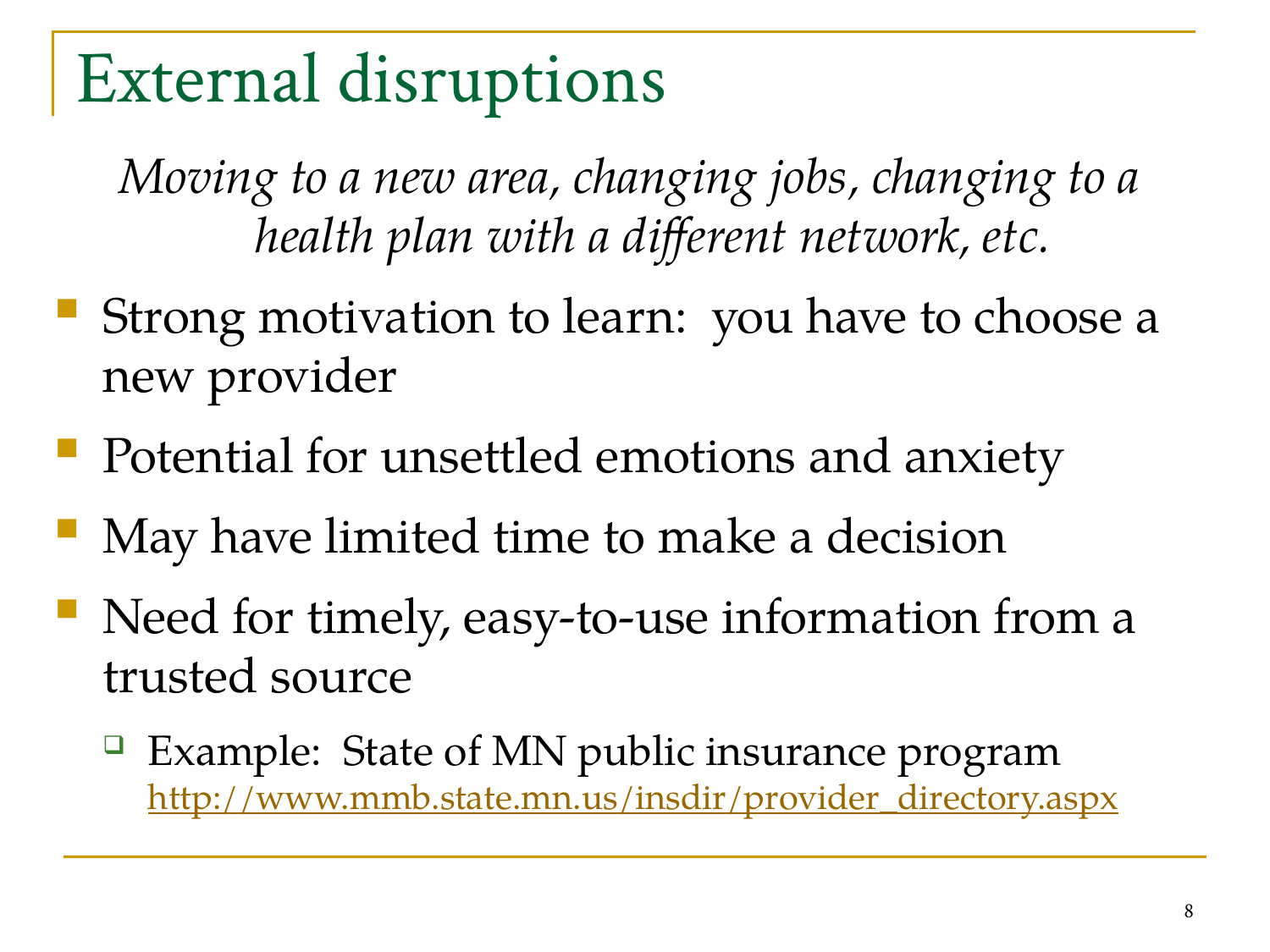

# External disruptions
Moving to a new area, changing jobs, changing to a health plan with a different network, etc.
Strong motivation to learn:  you have to choose a new provider
Potential for unsettled emotions and anxiety
May have limited time to make a decision
Need for timely, easy-to-use information from a trusted source
Example:  State of MN public insurance program http://www.mmb.state.mn.us/insdir/provider_directory.aspx

8